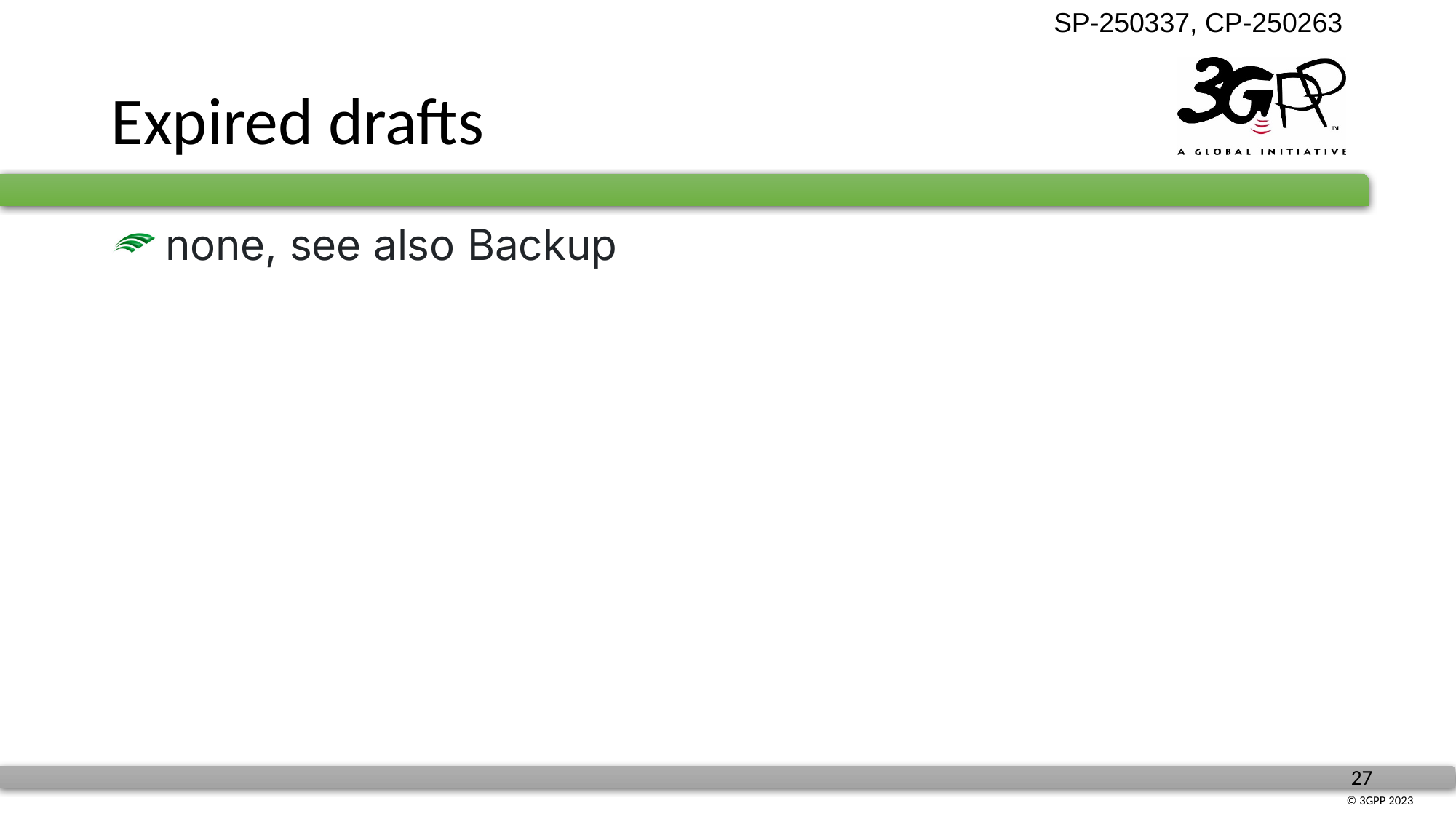

# Expired drafts
 none, see also Backup